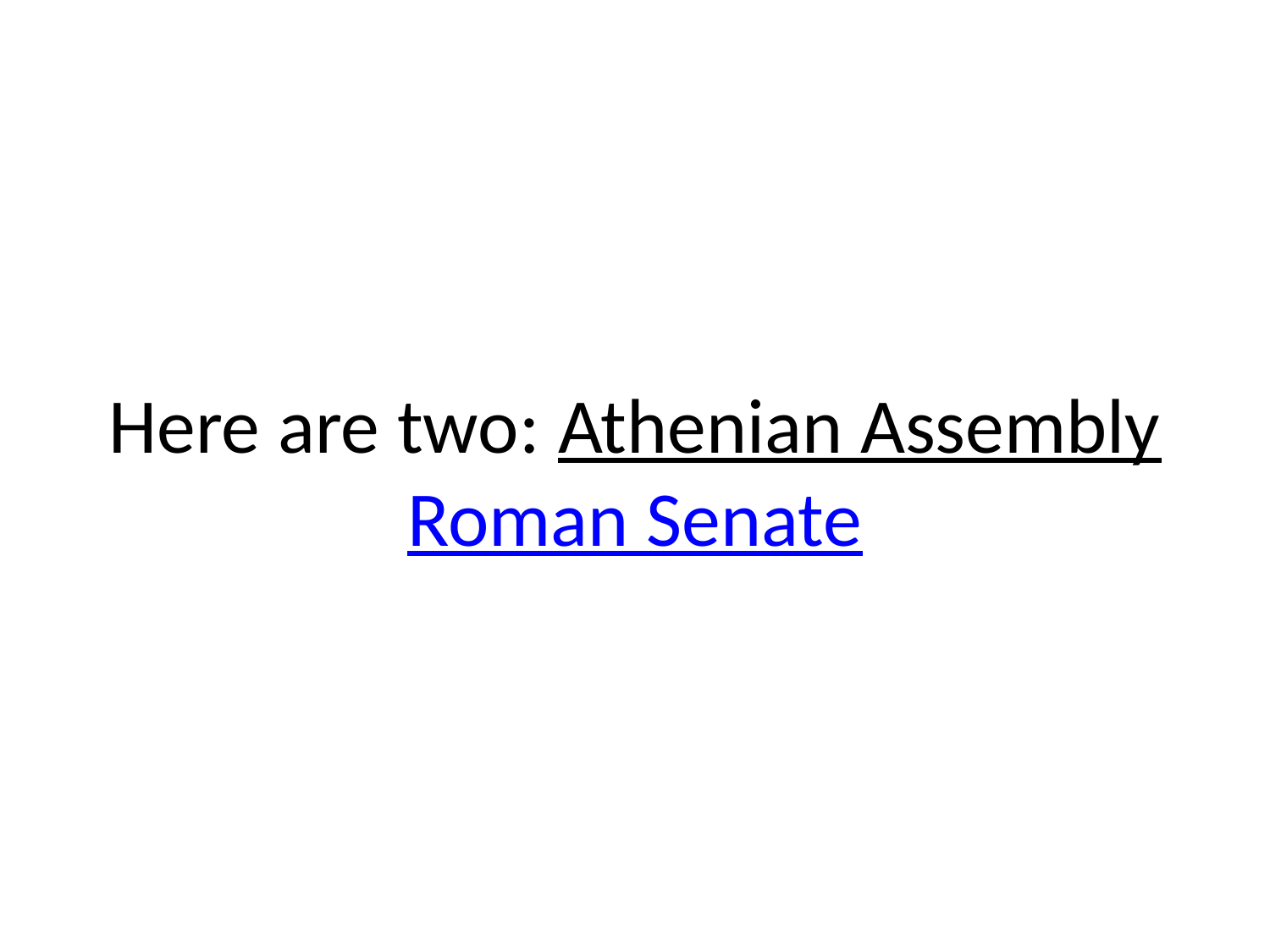

# Here are two: Athenian Assembly Roman Senate